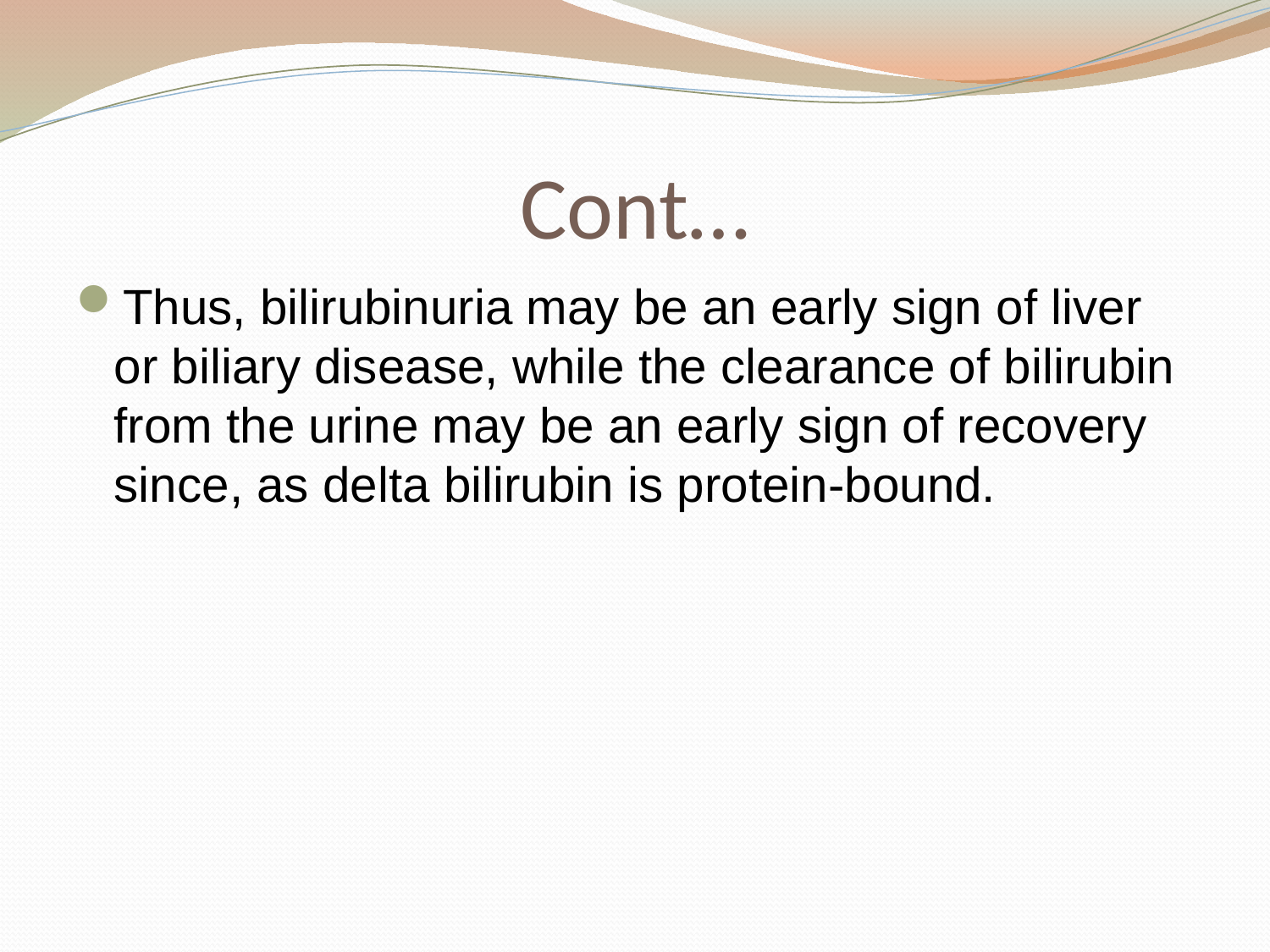

# Cont…
Thus, bilirubinuria may be an early sign of liver or biliary disease, while the clearance of bilirubin from the urine may be an early sign of recovery since, as delta bilirubin is protein-bound.